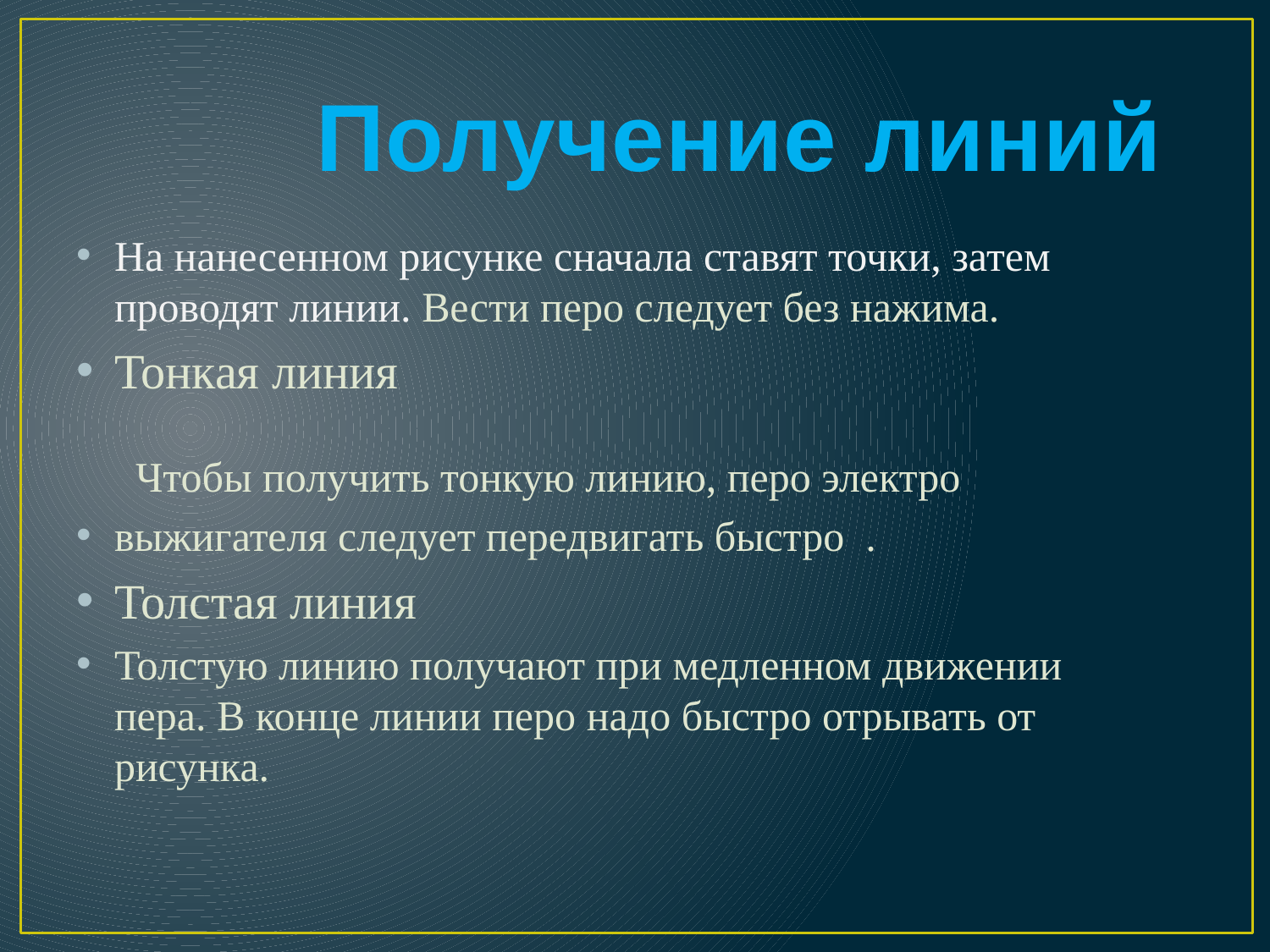

# Получение линий
На нанесенном рисунке сначала ставят точки, затем проводят линии. Вести перо следует без нажима.
Тонкая линия                                                                                                                                                                     Чтобы получить тонкую линию, перо электро
выжигателя следует передвигать быстро  .
Толстая линия
Толстую линию получают при медленном движении пера. В конце линии перо надо быстро отрывать от рисунка.